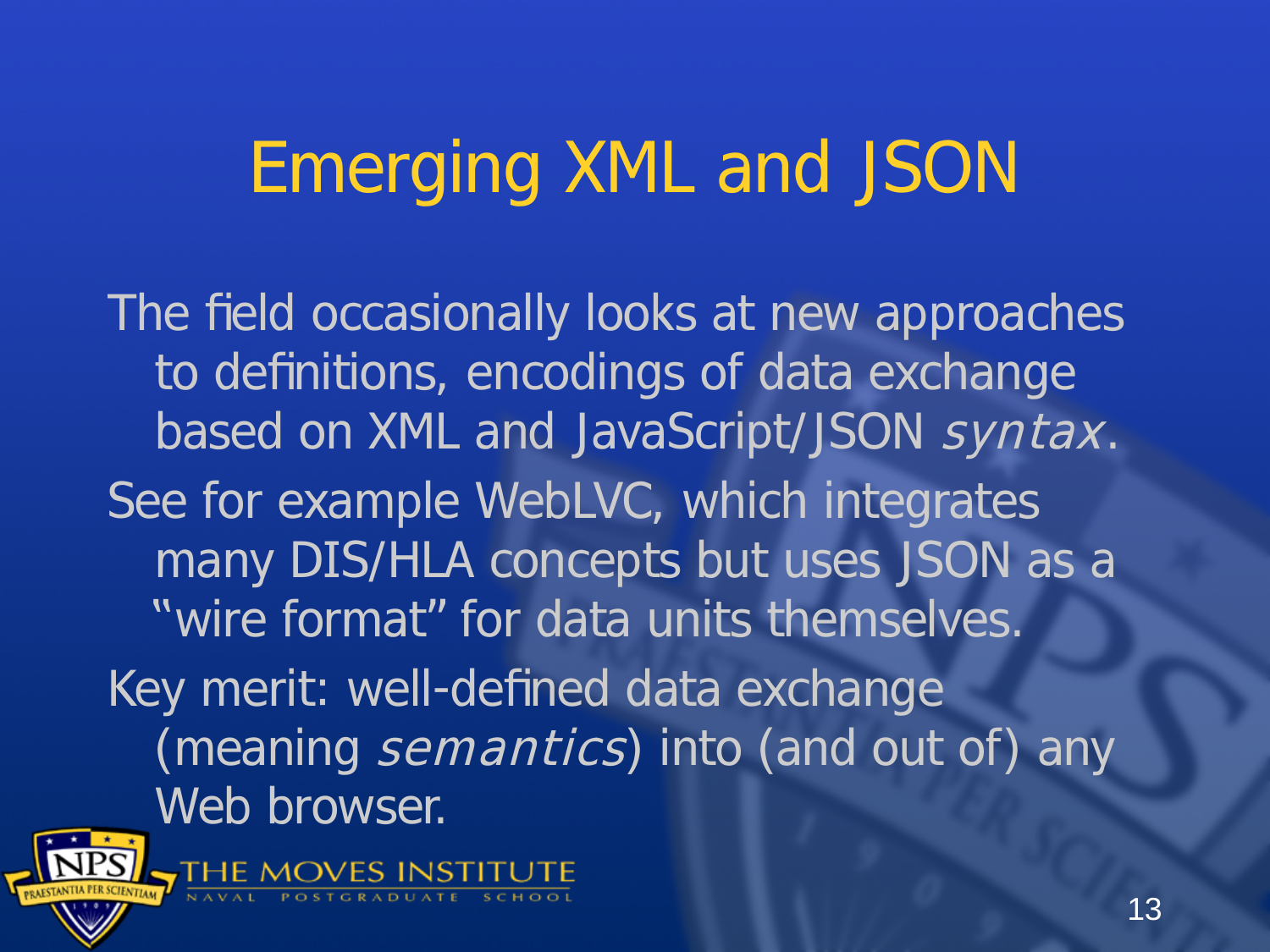

# Emerging XML and JSON
The field occasionally looks at new approaches to definitions, encodings of data exchange based on XML and JavaScript/JSON syntax.
See for example WebLVC, which integrates many DIS/HLA concepts but uses JSON as a “wire format” for data units themselves.
Key merit: well-defined data exchange (meaning semantics) into (and out of) any Web browser.
13